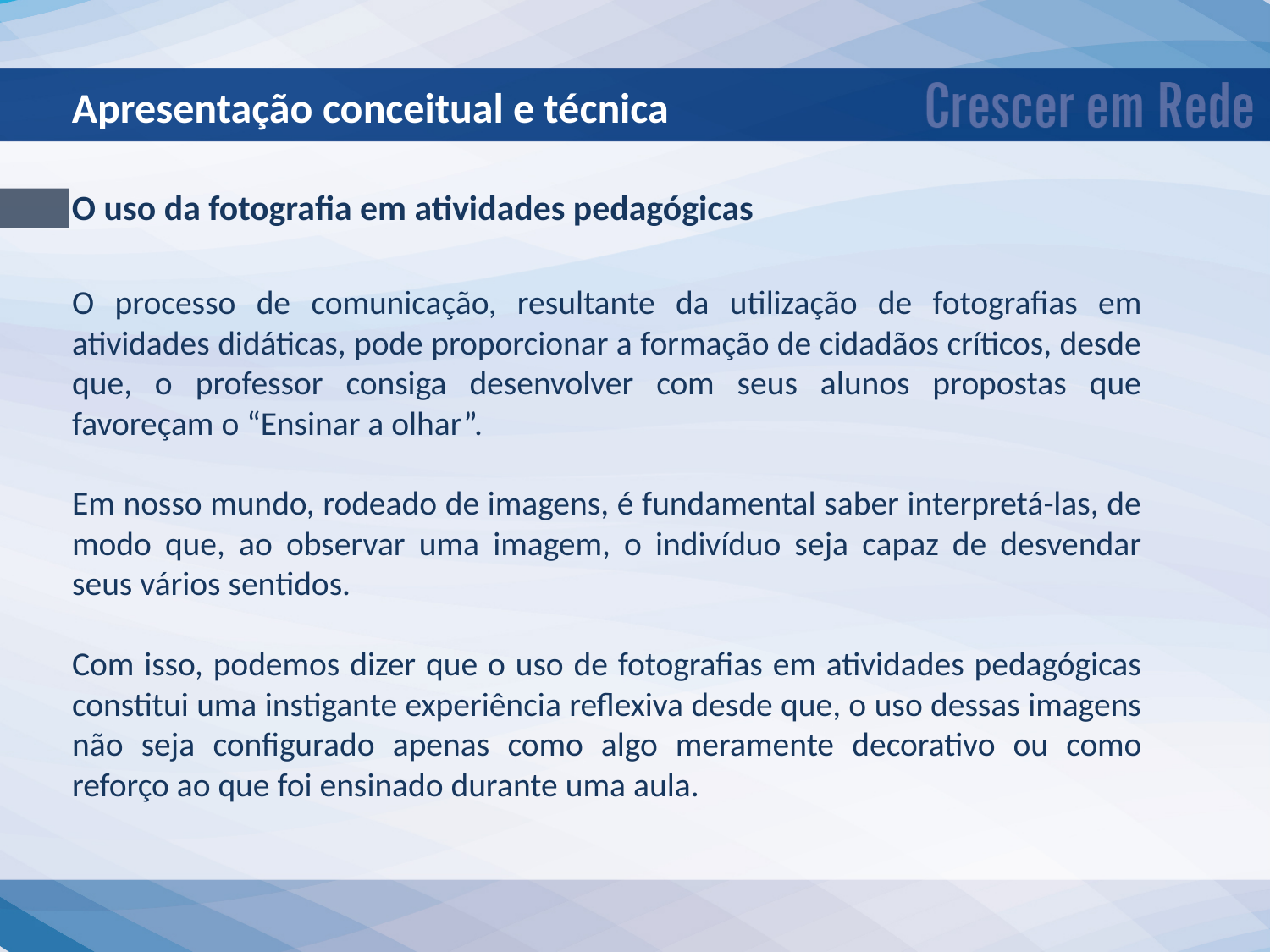

Apresentação conceitual e técnica
O uso da fotografia em atividades pedagógicas

O processo de comunicação, resultante da utilização de fotografias em atividades didáticas, pode proporcionar a formação de cidadãos críticos, desde que, o professor consiga desenvolver com seus alunos propostas que favoreçam o “Ensinar a olhar”.

Em nosso mundo, rodeado de imagens, é fundamental saber interpretá-las, de modo que, ao observar uma imagem, o indivíduo seja capaz de desvendar seus vários sentidos.

Com isso, podemos dizer que o uso de fotografias em atividades pedagógicas constitui uma instigante experiência reflexiva desde que, o uso dessas imagens não seja configurado apenas como algo meramente decorativo ou como reforço ao que foi ensinado durante uma aula.